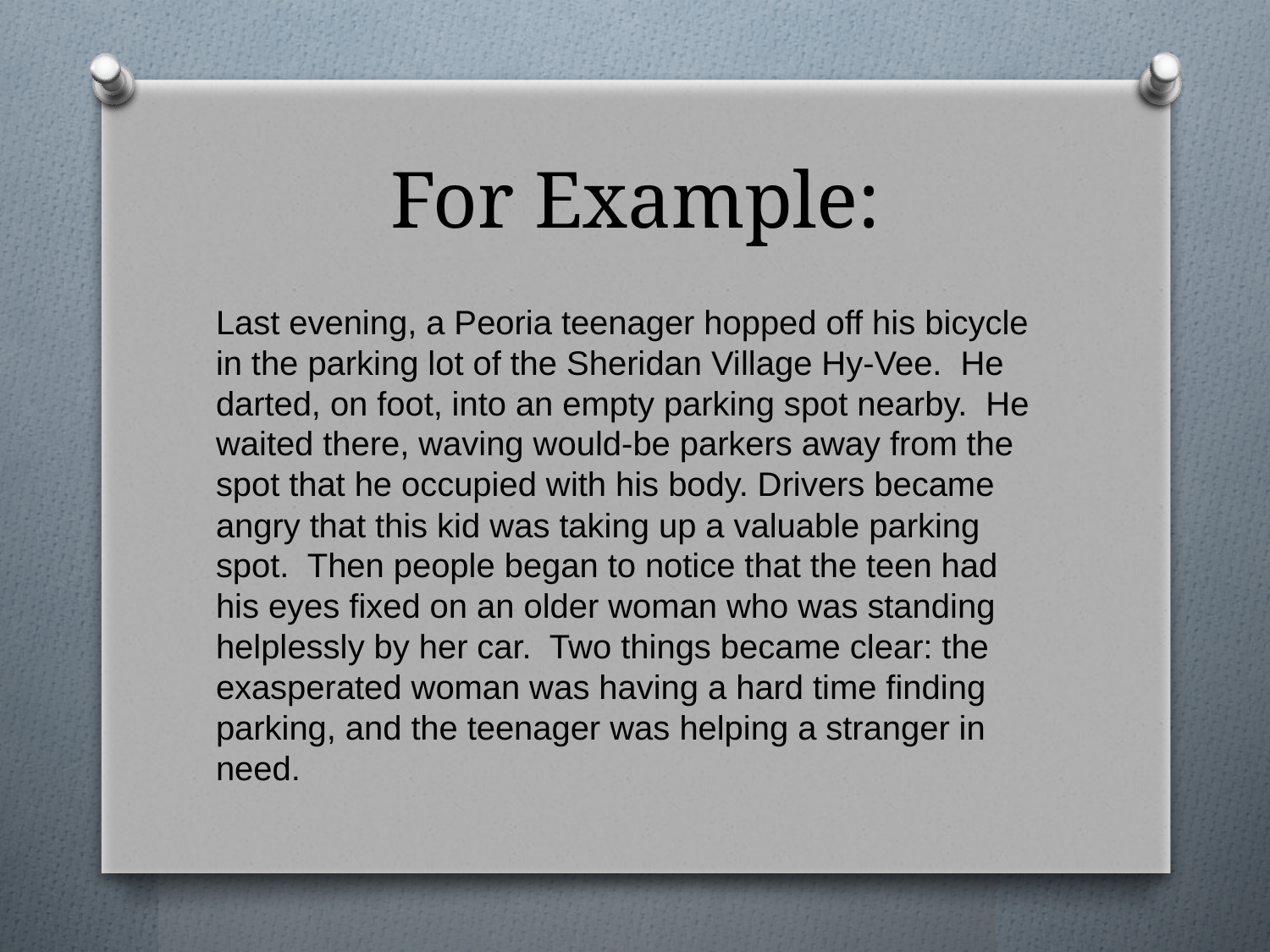

# For Example:
Last evening, a Peoria teenager hopped off his bicycle in the parking lot of the Sheridan Village Hy-Vee.  He darted, on foot, into an empty parking spot nearby.  He waited there, waving would-be parkers away from the spot that he occupied with his body. Drivers became angry that this kid was taking up a valuable parking spot.  Then people began to notice that the teen had his eyes fixed on an older woman who was standing helplessly by her car.  Two things became clear: the exasperated woman was having a hard time finding parking, and the teenager was helping a stranger in need.